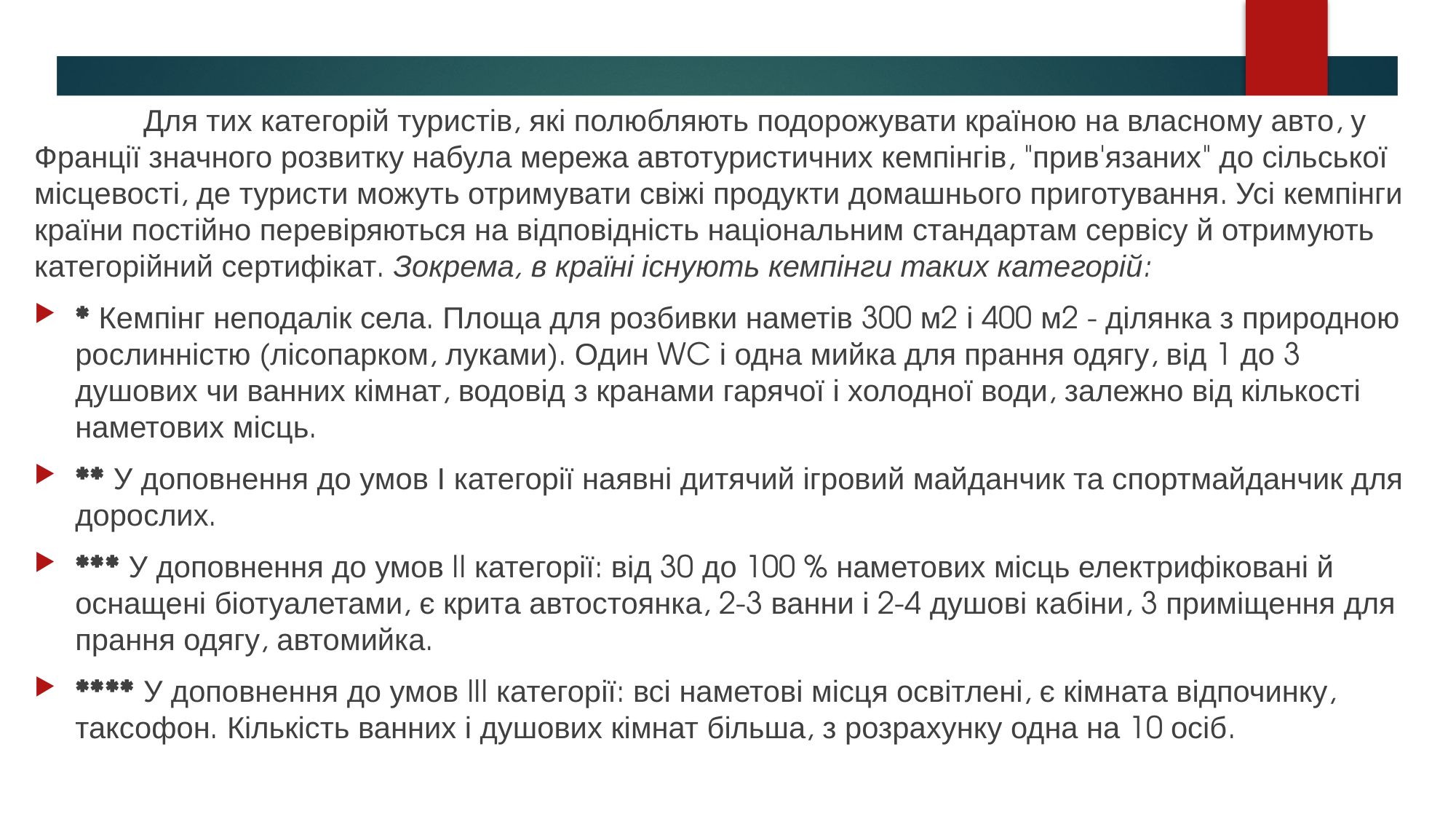

Для тих категорій туристів, які полюбляють подорожувати країною на власному авто, у Франції значного розвитку набула мережа автотуристичних кемпінгів, "прив'язаних" до сільської місцевості, де туристи можуть отримувати свіжі продукти домашнього приготування. Усі кемпінги країни постійно перевіряються на відповідність національним стандартам сервісу й отримують категорійний сертифікат. Зокрема, в країні існують кемпінги таких категорій:
* Кемпінг неподалік села. Площа для розбивки наметів 300 м2 і 400 м2 - ділянка з природною рослинністю (лісопарком, луками). Один WC і одна мийка для прання одягу, від 1 до 3 душових чи ванних кімнат, водовід з кранами гарячої і холодної води, залежно від кількості наметових місць.
** У доповнення до умов І категорії наявні дитячий ігровий майданчик та спортмайданчик для дорослих.
*** У доповнення до умов II категорії: від 30 до 100 % наметових місць електрифіковані й оснащені біотуалетами, є крита автостоянка, 2-3 ванни і 2-4 душові кабіни, 3 приміщення для прання одягу, автомийка.
**** У доповнення до умов III категорії: всі наметові місця освітлені, є кімната відпочинку, таксофон. Кількість ванних і душових кімнат більша, з розрахунку одна на 10 осіб.